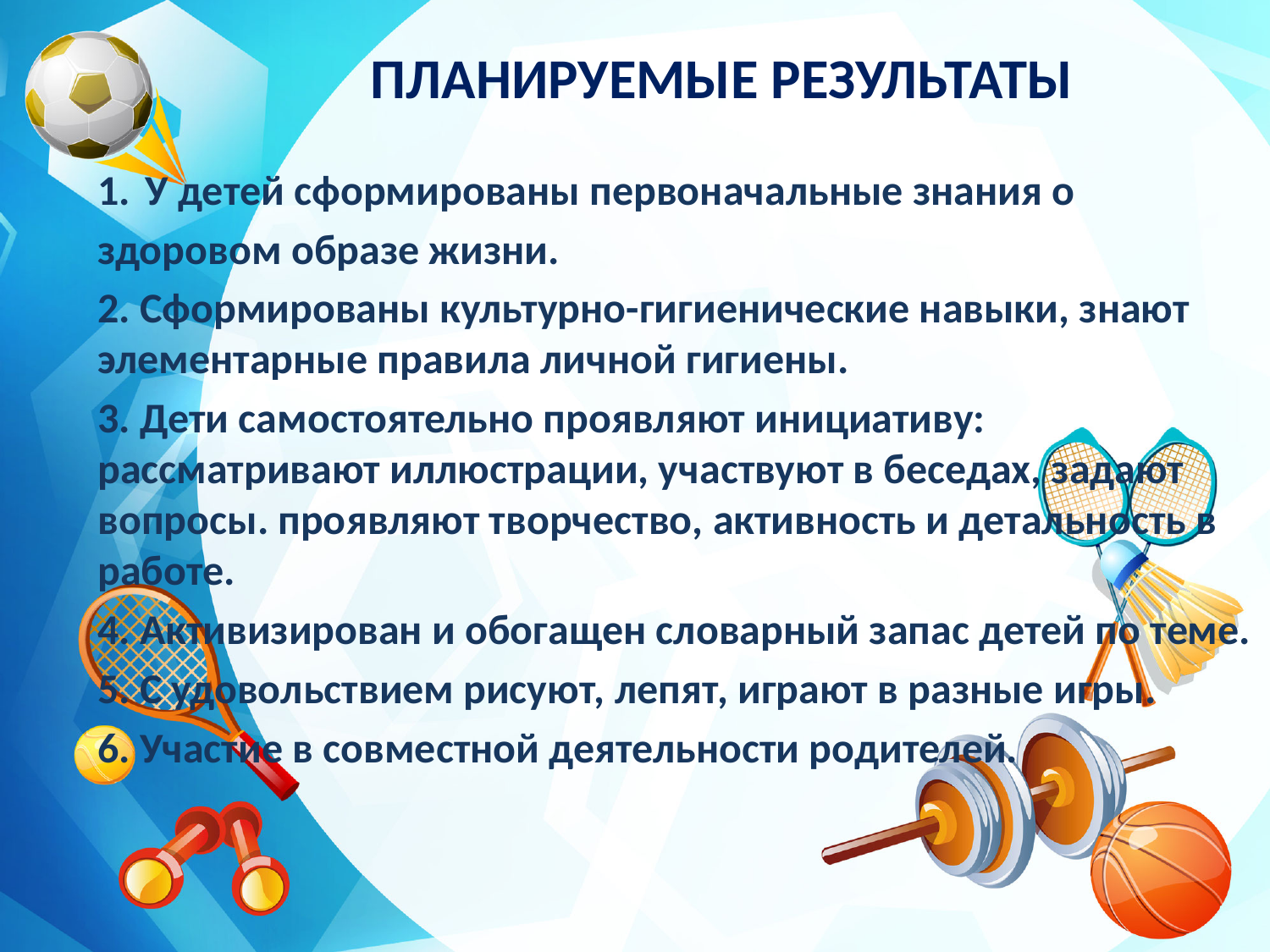

ПЛАНИРУЕМЫЕ РЕЗУЛЬТАТЫ
У детей сформированы первоначальные знания о
здоровом образе жизни.
2. Сформированы культурно-гигиенические навыки, знают элементарные правила личной гигиены.
3. Дети самостоятельно проявляют инициативу: рассматривают иллюстрации, участвуют в беседах, задают вопросы. проявляют творчество, активность и детальность в работе.
4. Активизирован и обогащен словарный запас детей по теме.
5. С удовольствием рисуют, лепят, играют в разные игры.
6. Участие в совместной деятельности родителей.